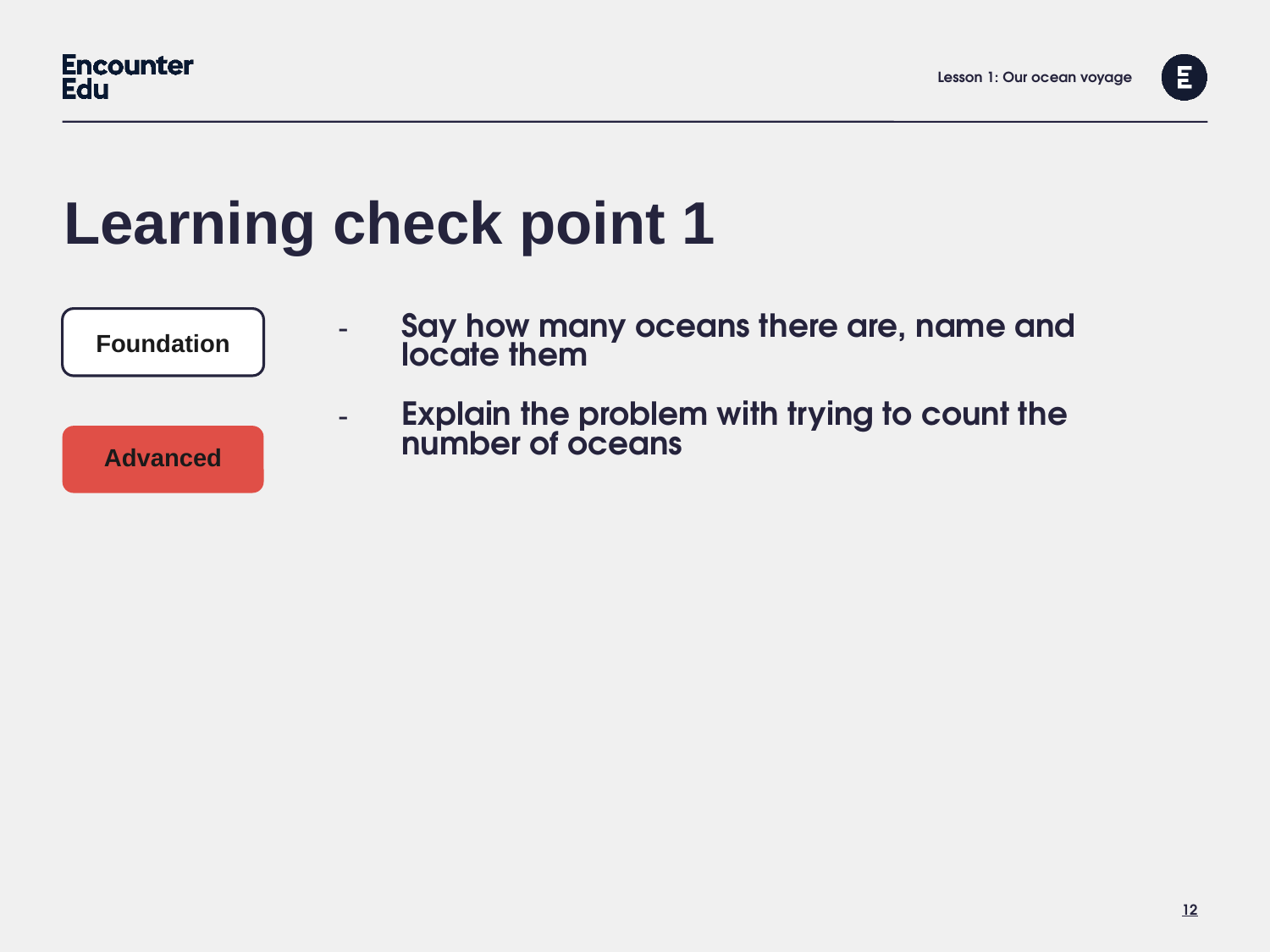

Lesson 1: Our ocean voyage
Learning check point 1
| Say how many oceans there are, name and locate them Explain the problem with trying to count the number of oceans |
| --- |
|  |
|  |
|  |
|  |
Foundation
Advanced
12